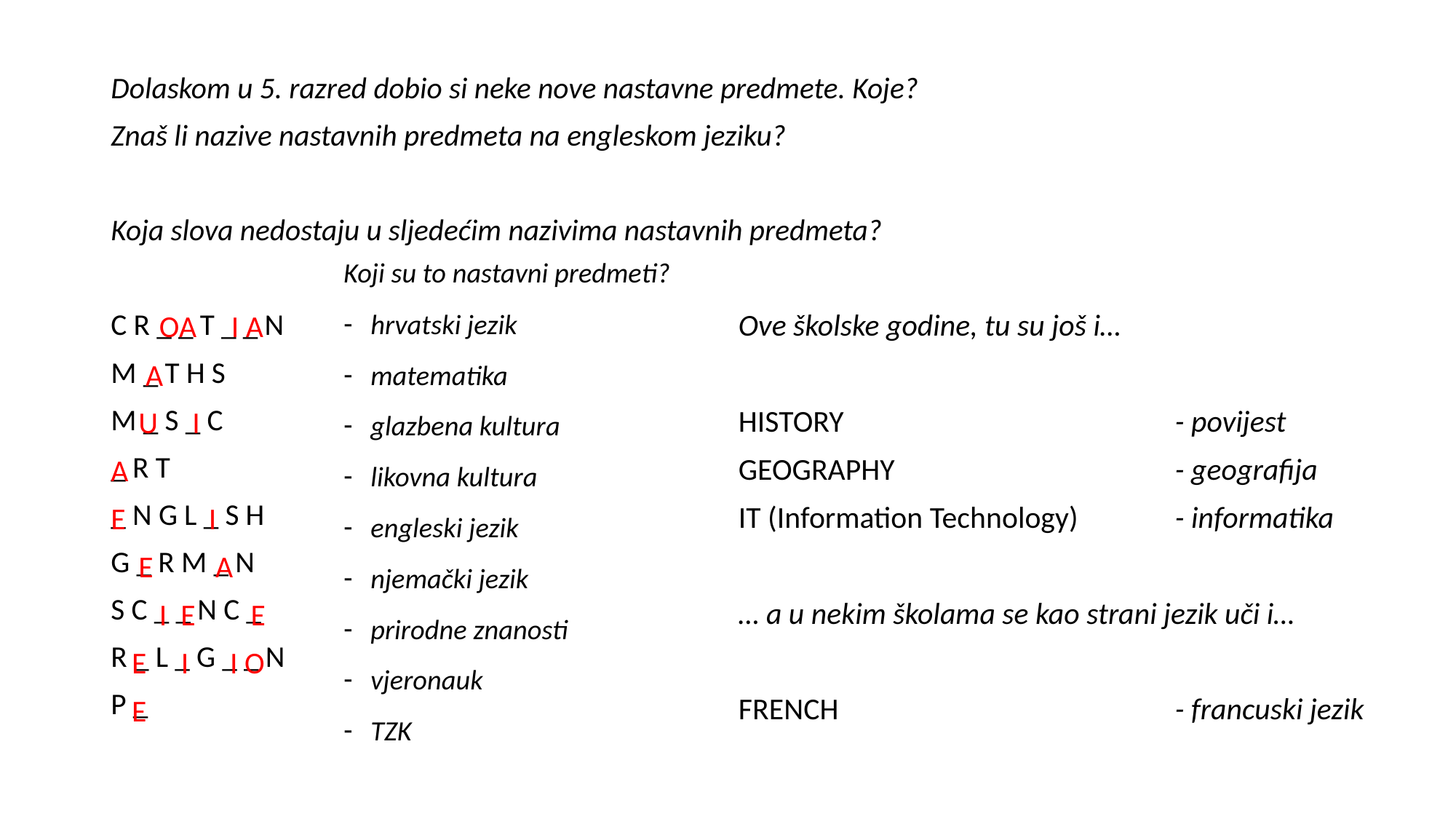

Dolaskom u 5. razred dobio si neke nove nastavne predmete. Koje?
Znaš li nazive nastavnih predmeta na engleskom jeziku?

Koja slova nedostaju u sljedećim nazivima nastavnih predmeta?

C R _ _ T _ _ N
M _ T H S
M _ S _ C
_ R T
_ N G L _ S H
G _ R M _ N
S C _ _ N C _
R _ L _ G _ _ N
P _
Koji su to nastavni predmeti?
hrvatski jezik
matematika
glazbena kultura
likovna kultura
engleski jezik
njemački jezik
prirodne znanosti
vjeronauk
TZK
Ove školske godine, tu su još i…

HISTORY				- povijest
GEOGRAPHY			- geografija
IT (Information Technology)	- informatika

… a u nekim školama se kao strani jezik uči i…

FRENCH 				- francuski jezik
       OA     I A
     A
    U     I
A
E            I
    E         A
       I  E        E
   E     I      I O
   E